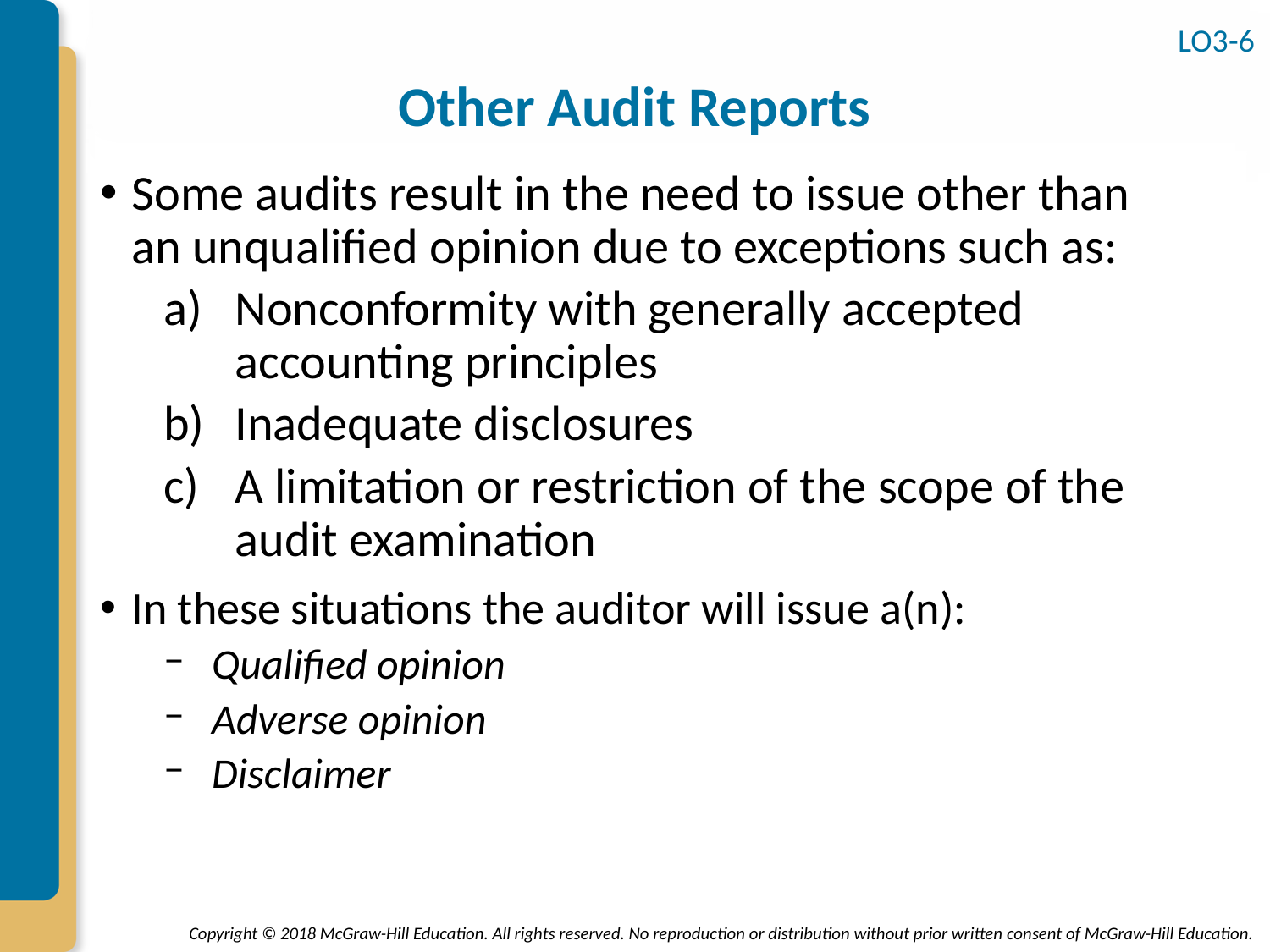

# Other Audit Reports
LO3-6
Some audits result in the need to issue other than an unqualified opinion due to exceptions such as:
Nonconformity with generally accepted accounting principles
Inadequate disclosures
A limitation or restriction of the scope of the audit examination
In these situations the auditor will issue a(n):
Qualified opinion
Adverse opinion
Disclaimer